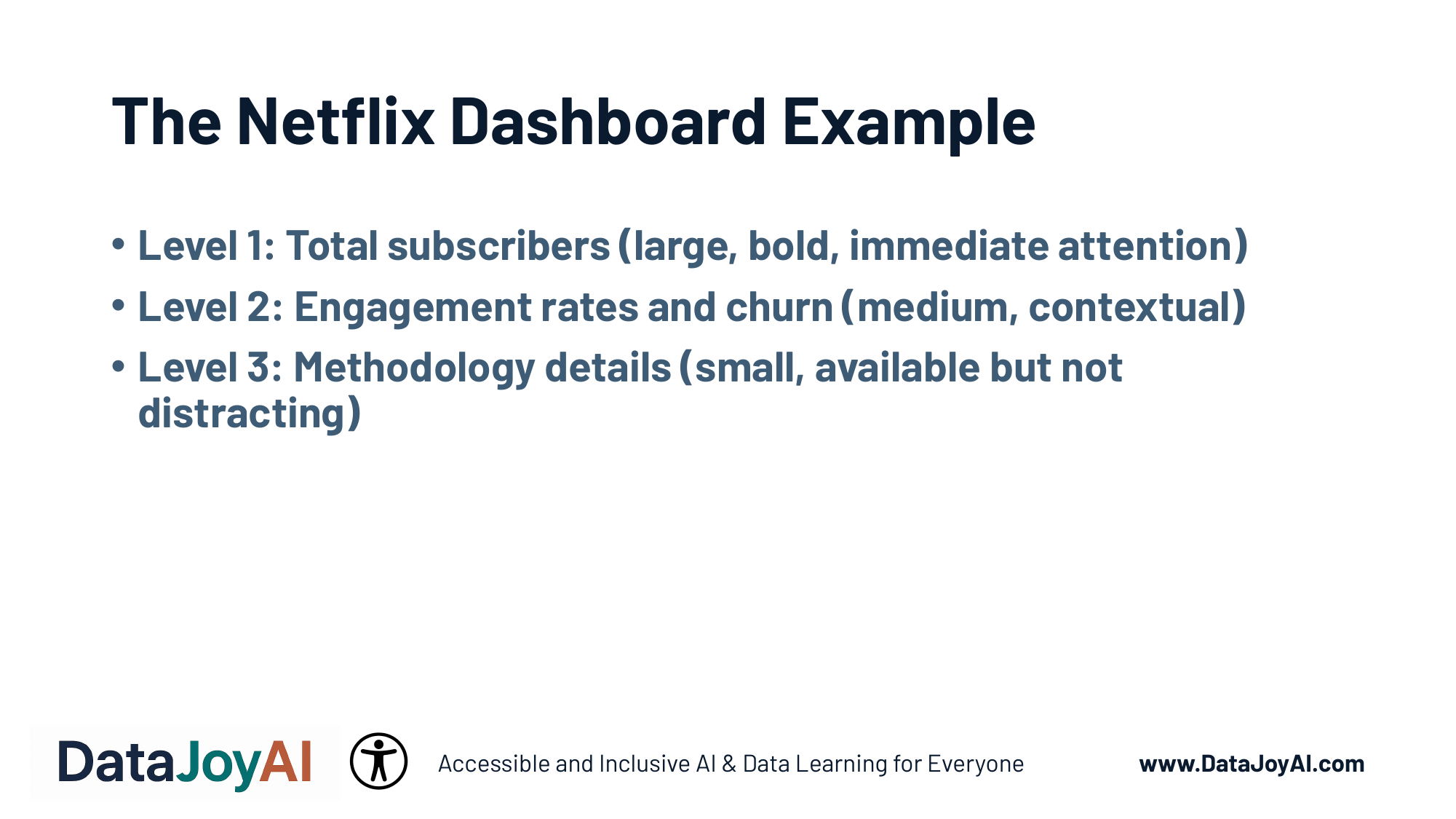

# The Netflix Dashboard Example
Level 1: Total subscribers (large, bold, immediate attention)
Level 2: Engagement rates and churn (medium, contextual)
Level 3: Methodology details (small, available but not distracting)